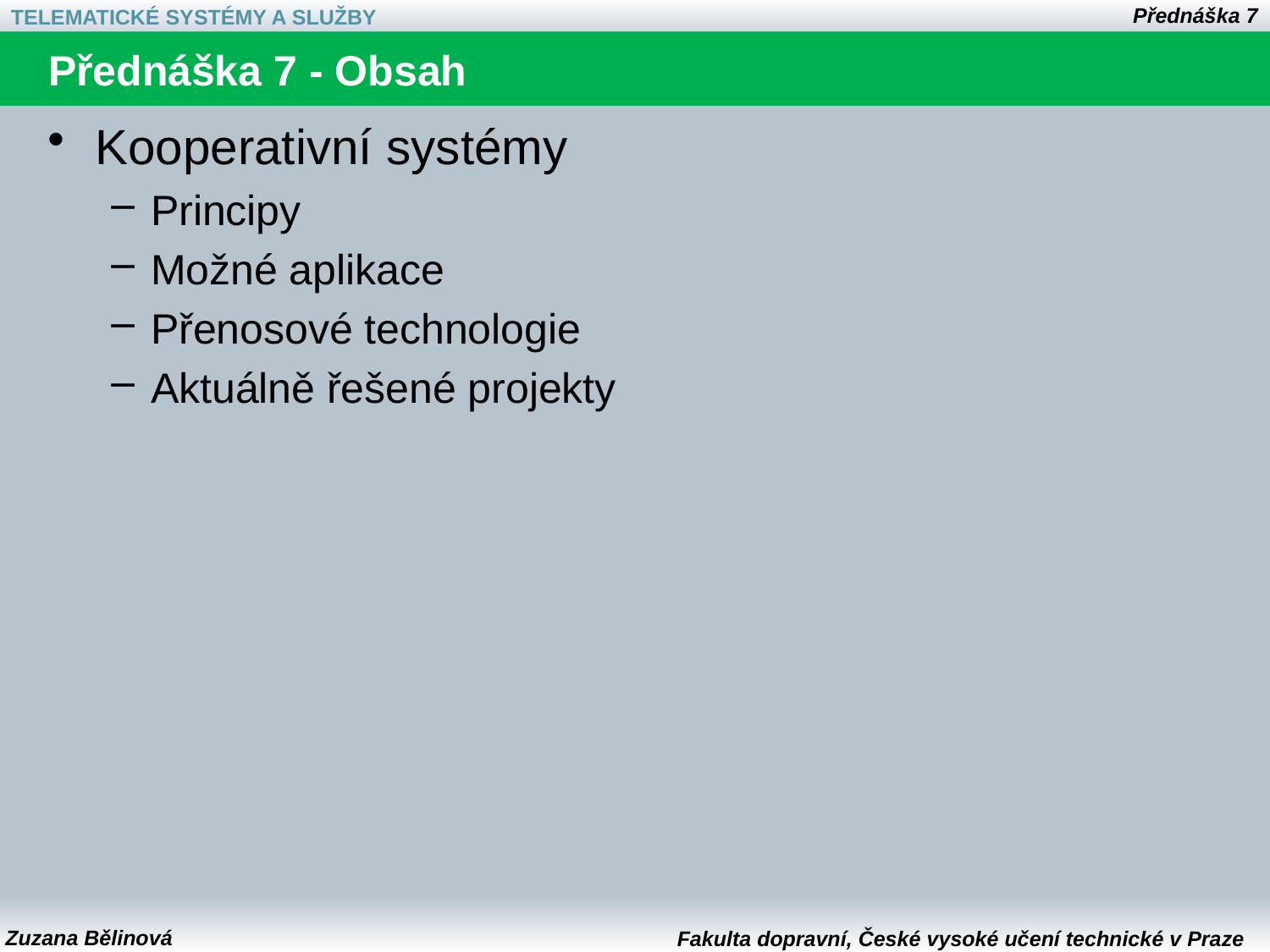

# Přednáška 7 - Obsah
Kooperativní systémy
Principy
Možné aplikace
Přenosové technologie
Aktuálně řešené projekty